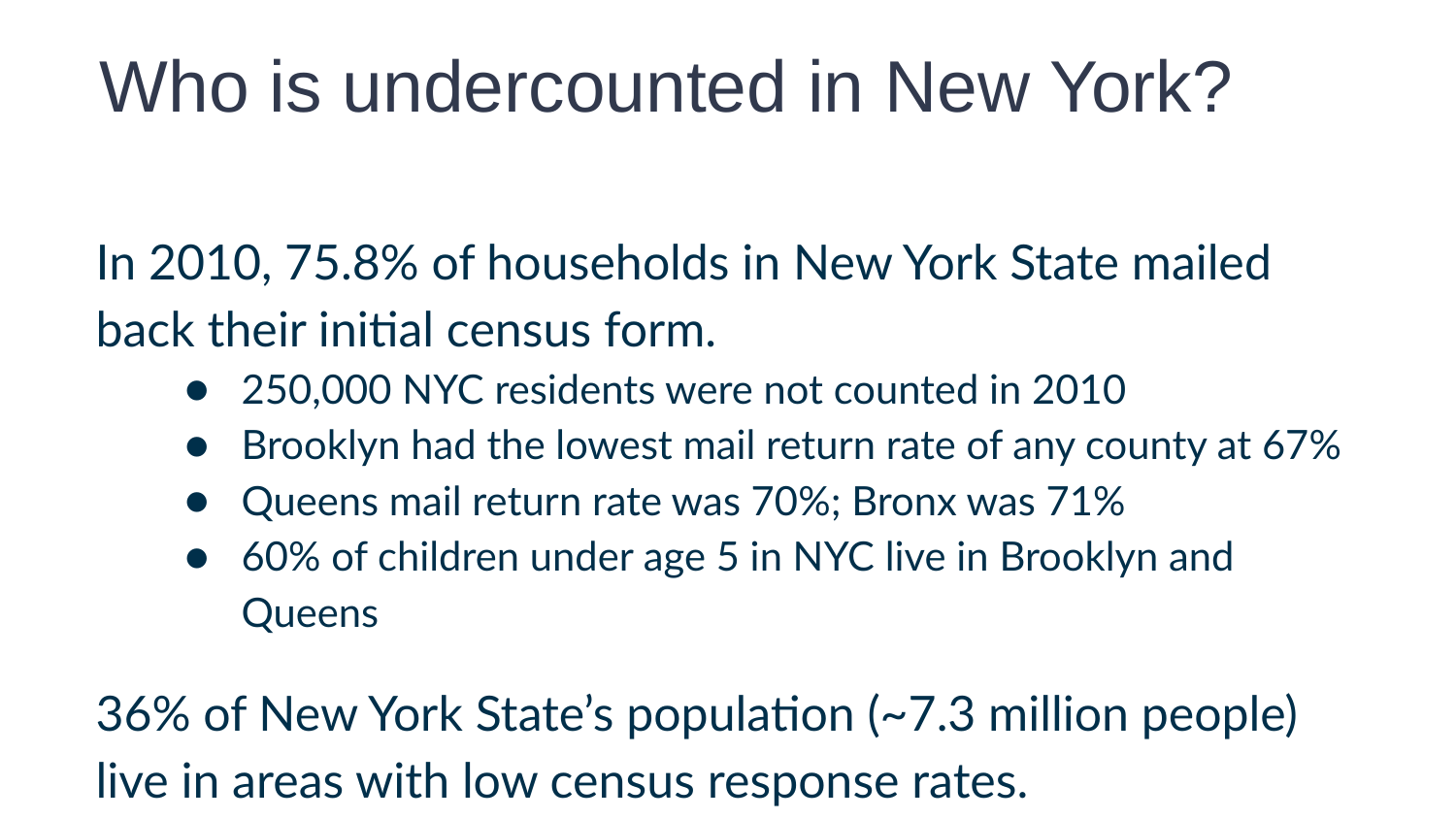

Who is undercounted in New York?
In 2010, 75.8% of households in New York State mailed back their initial census form.
250,000 NYC residents were not counted in 2010
Brooklyn had the lowest mail return rate of any county at 67%
Queens mail return rate was 70%; Bronx was 71%
60% of children under age 5 in NYC live in Brooklyn and Queens

36% of New York State’s population (~7.3 million people) live in areas with low census response rates.